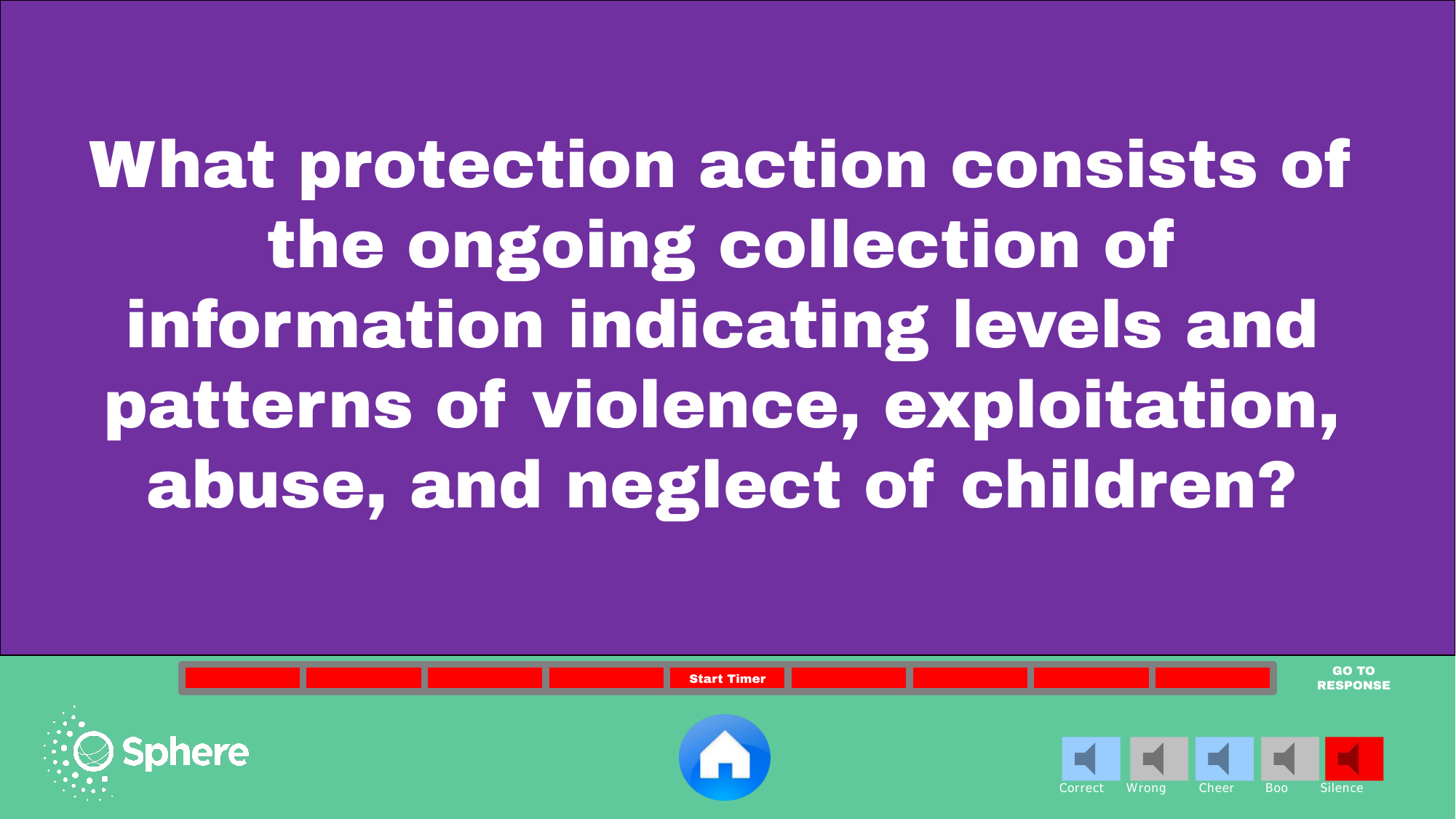

What protection action consists of the ongoing collection of information indicating levels and patterns of violence, exploitation, abuse, and neglect of children?